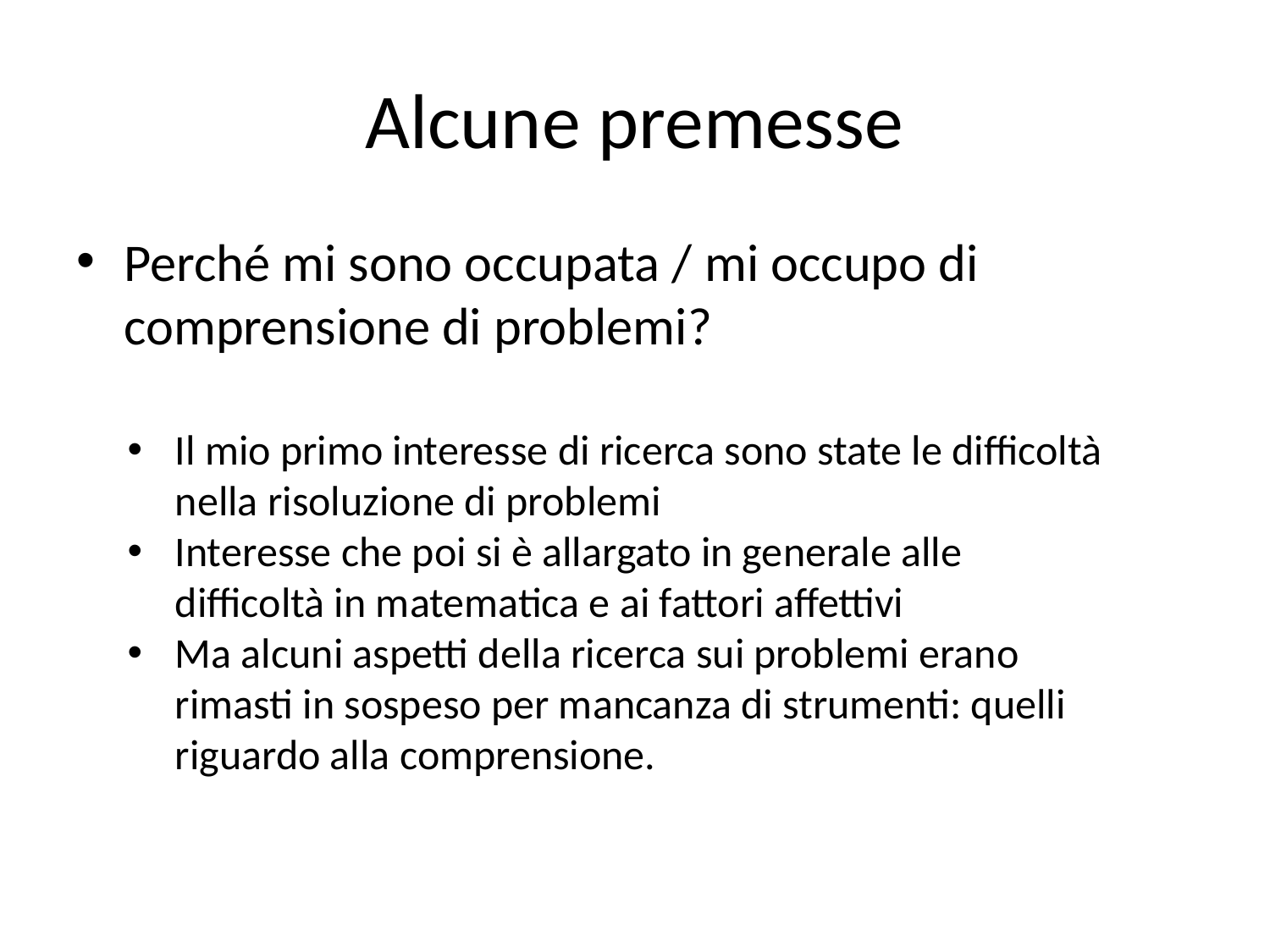

# Alcune premesse
Perché mi sono occupata / mi occupo di comprensione di problemi?
Il mio primo interesse di ricerca sono state le difficoltà nella risoluzione di problemi
Interesse che poi si è allargato in generale alle difficoltà in matematica e ai fattori affettivi
Ma alcuni aspetti della ricerca sui problemi erano rimasti in sospeso per mancanza di strumenti: quelli riguardo alla comprensione.